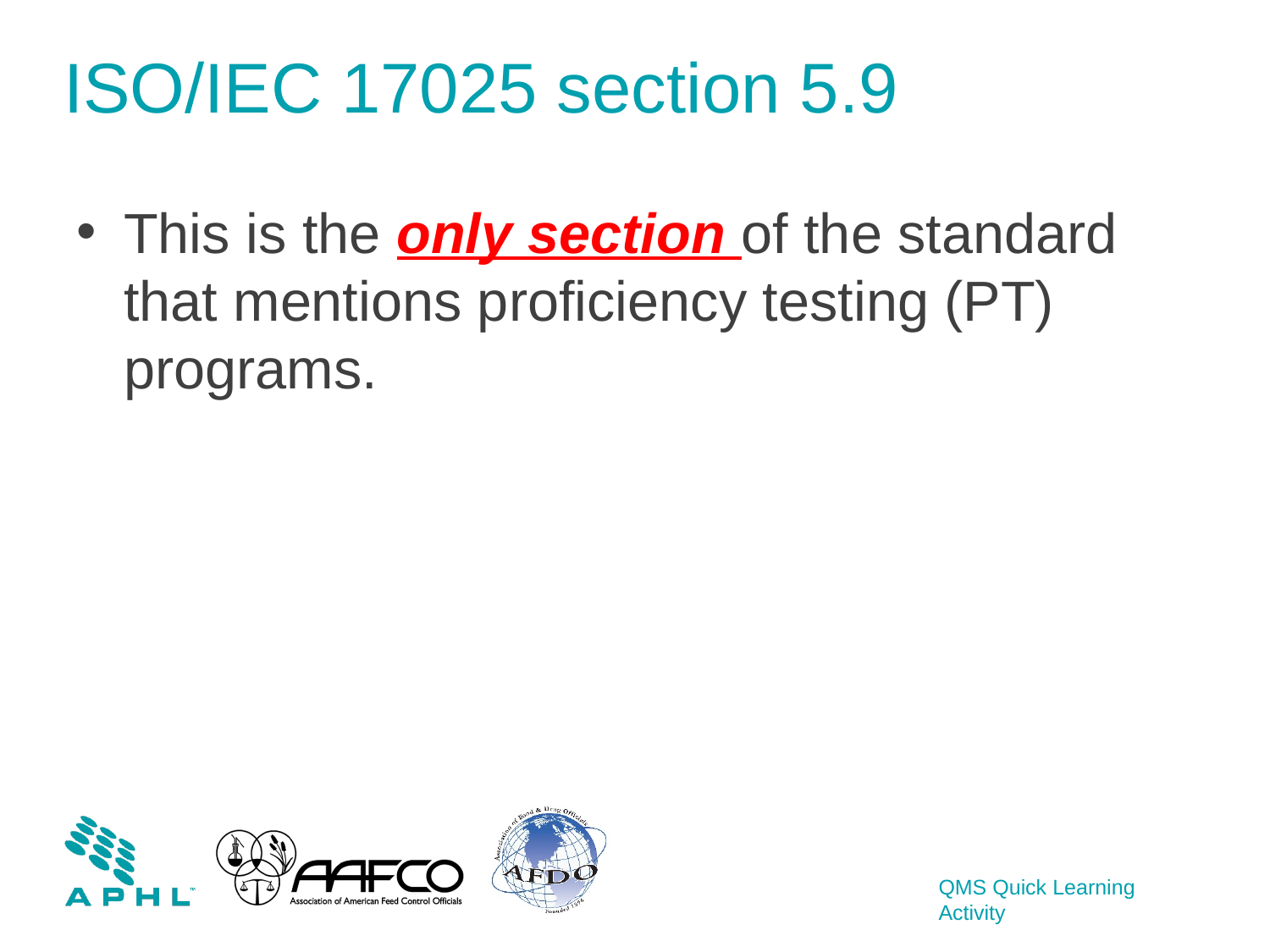

# ISO/IEC 17025 section 5.9
This is the only section of the standard that mentions proficiency testing (PT) programs.